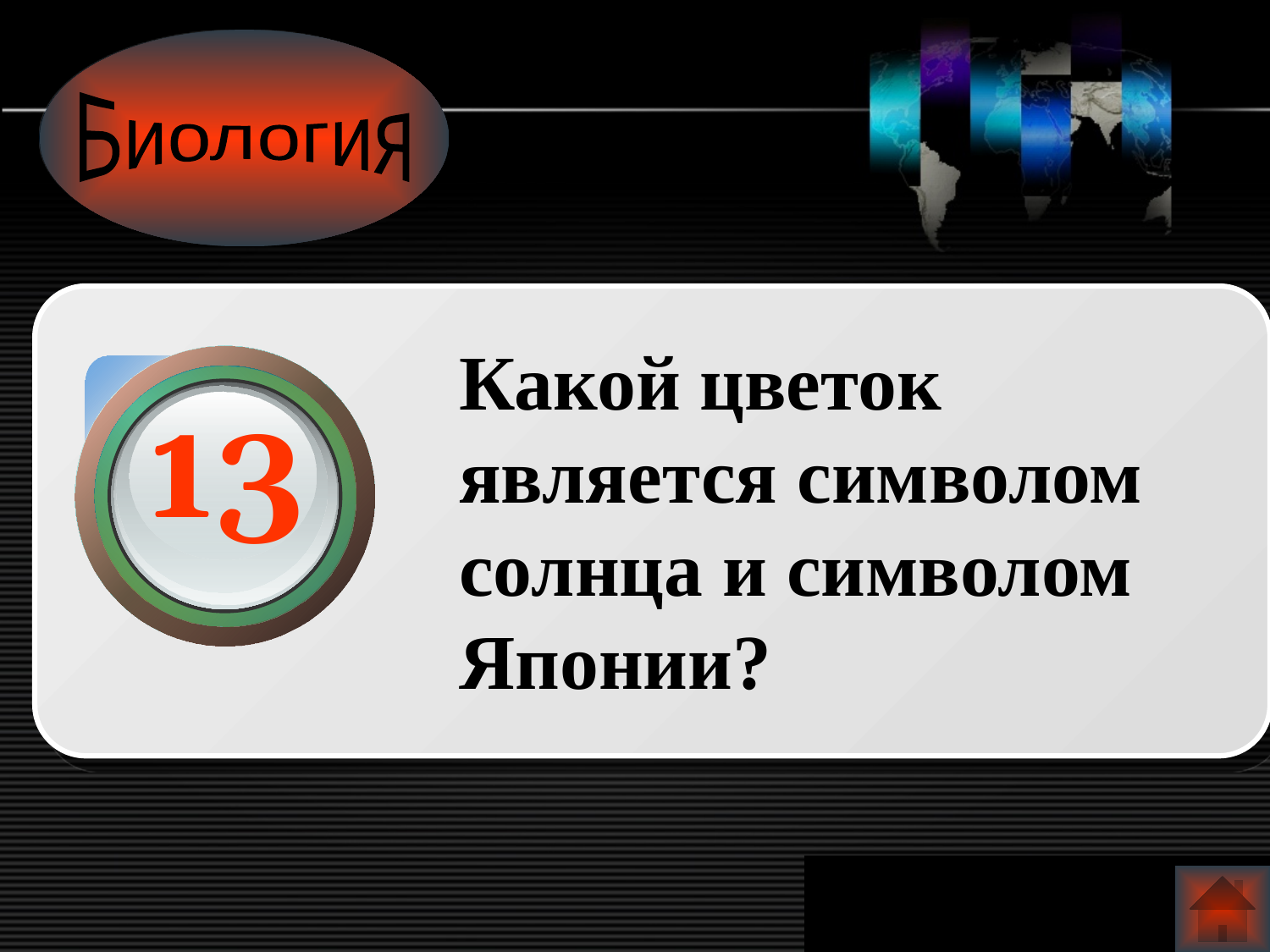

Биология

Какой цветок является символом солнца и символом Японии?

13

www.themegallery.com